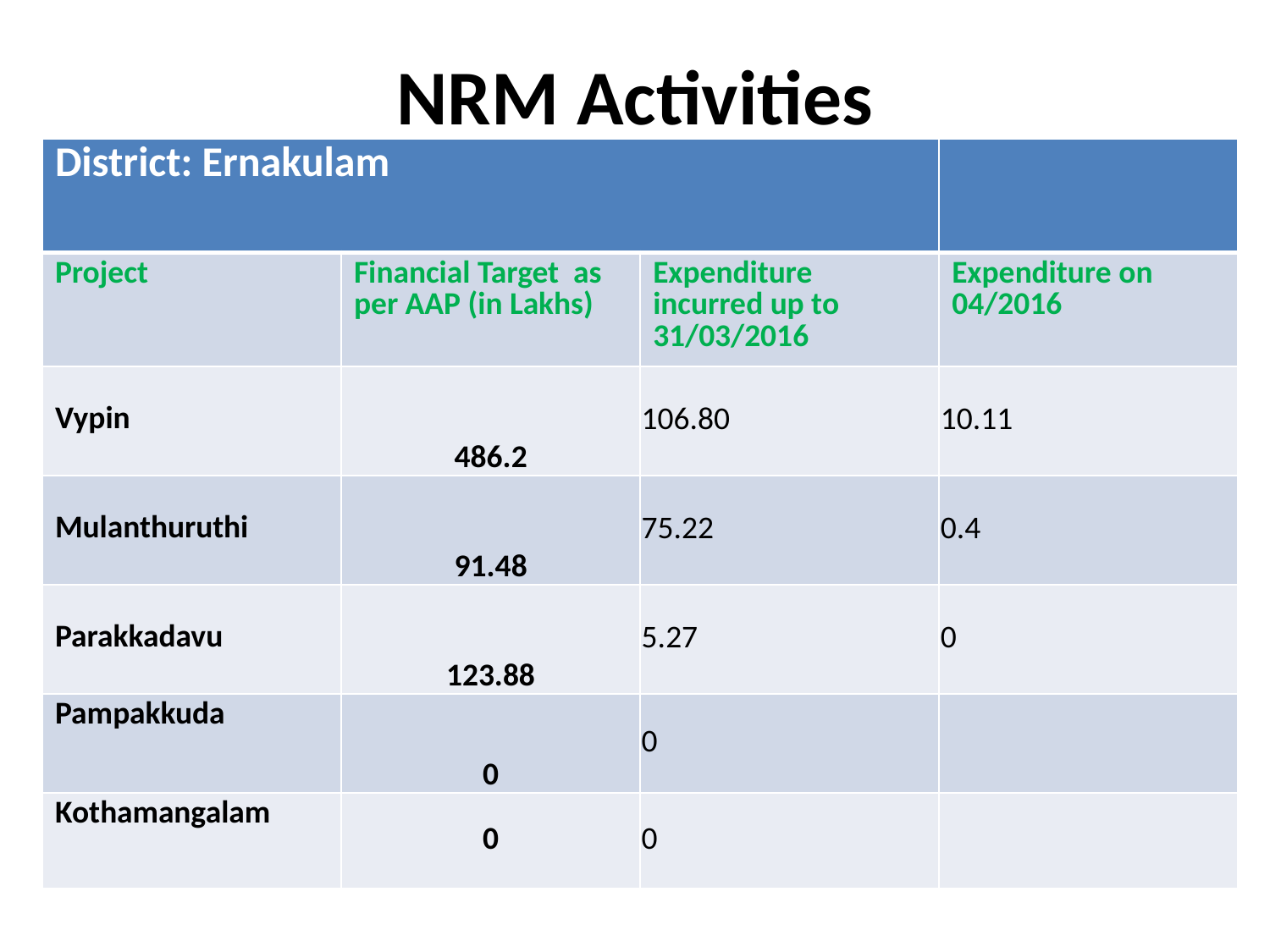

# NRM Activities
| District: Ernakulam |  |  |  |
| --- | --- | --- | --- |
| Project | Financial Target as per AAP (in Lakhs) | Expenditure incurred up to 31/03/2016 | Expenditure on 04/2016 |
| Vypin | 486.2 | 106.80 | 10.11 |
| Mulanthuruthi | 91.48 | 75.22 | 0.4 |
| Parakkadavu | 123.88 | 5.27 | 0 |
| Pampakkuda | 0 | 0 |  |
| Kothamangalam | 0 | 0 |  |